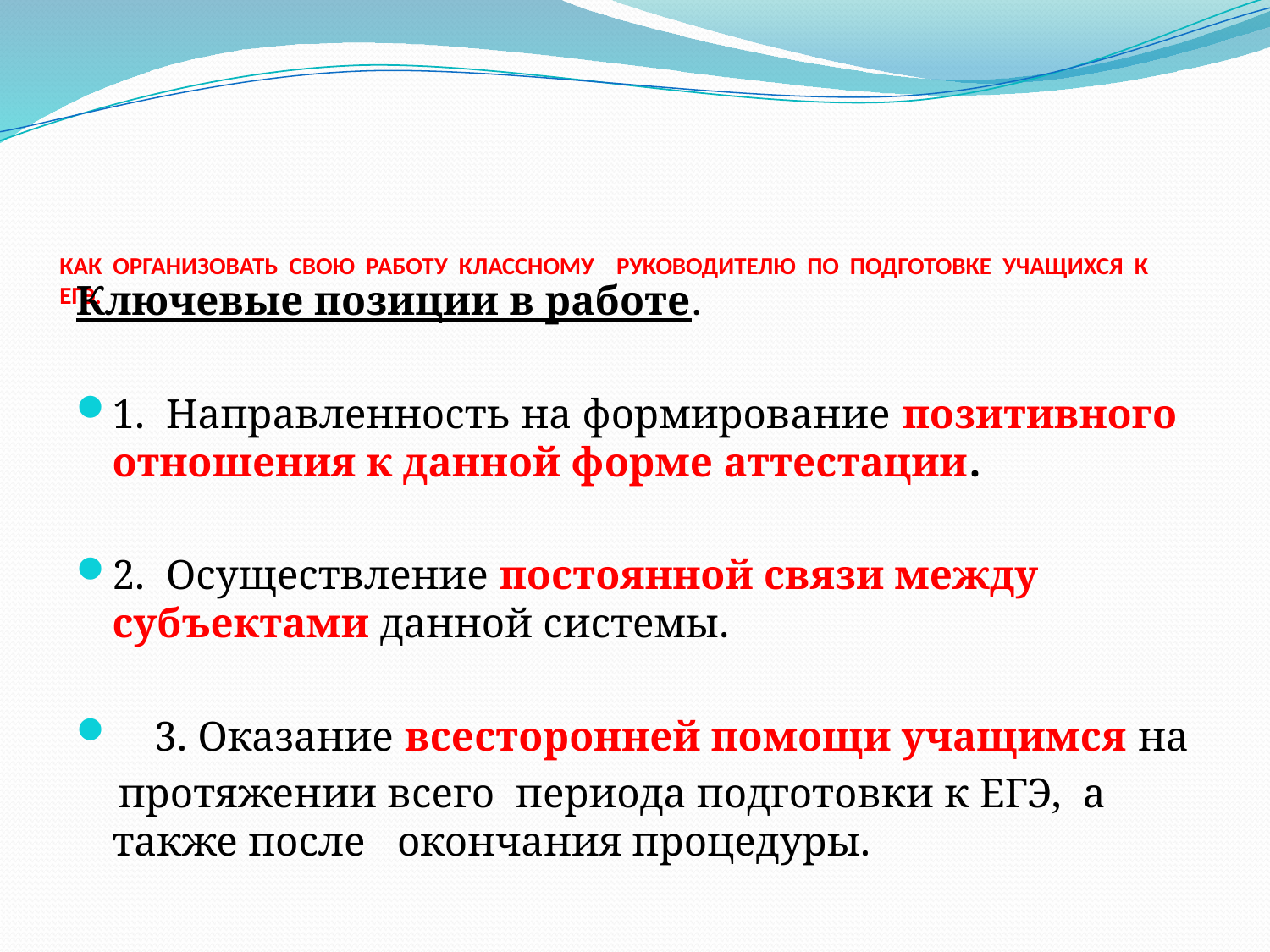

# КАК  ОРГАНИЗОВАТЬ  СВОЮ  РАБОТУ  КЛАССНОМУ    РУКОВОДИТЕЛЮ  ПО  ПОДГОТОВКЕ  УЧАЩИХСЯ  К  ЕГЭ.
Ключевые позиции в работе.

1.  Направленность на формирование позитивного отношения к данной форме аттестации.

2.  Осуществление постоянной связи между субъектами данной системы.

    3. Оказание всесторонней помощи учащимся на
    протяжении всего  периода подготовки к ЕГЭ,  а также после   окончания процедуры.